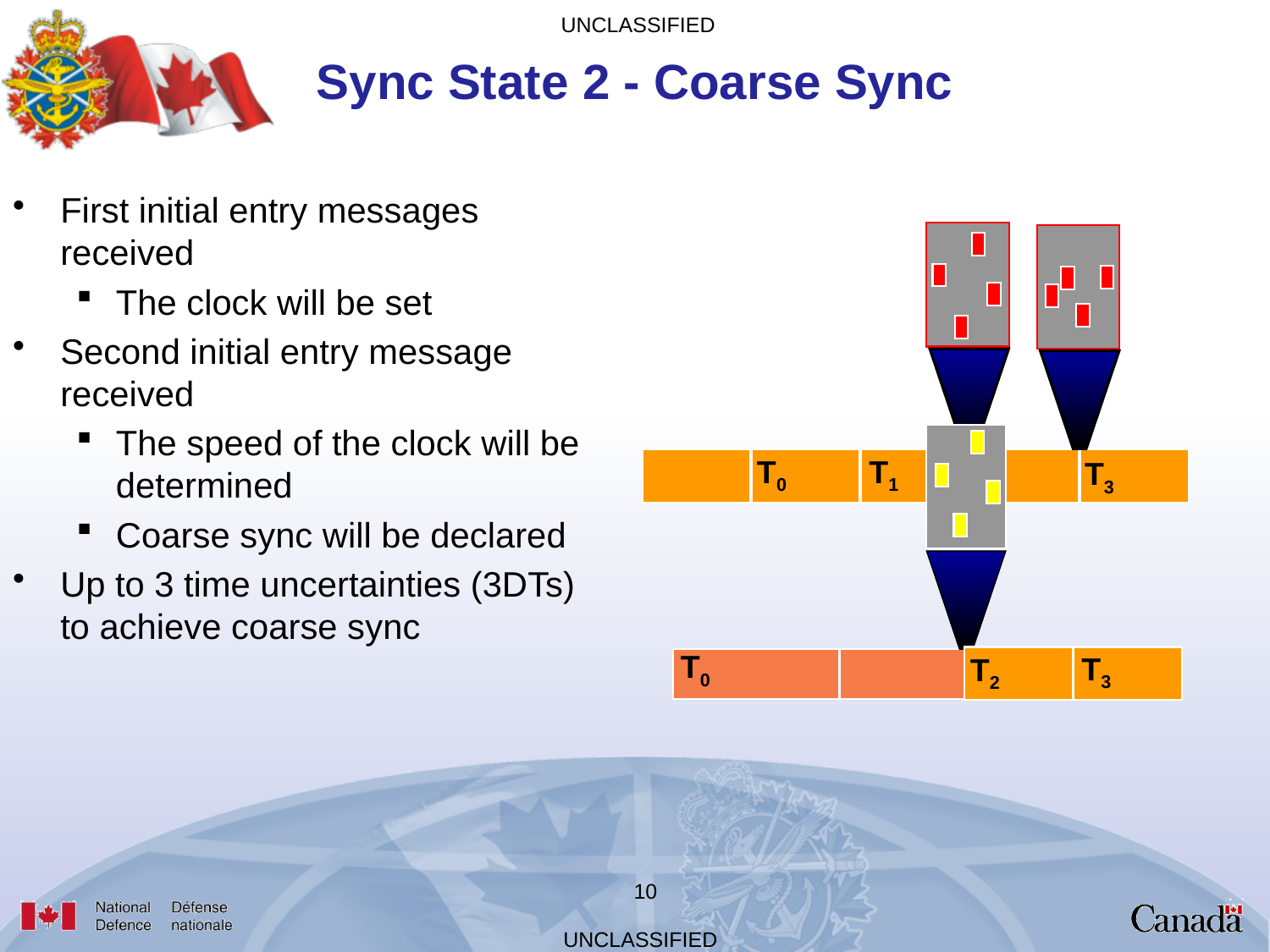

Sync State 2 - Coarse Sync
First initial entry messages received
The clock will be set
Second initial entry message received
The speed of the clock will be determined
Coarse sync will be declared
Up to 3 time uncertainties (3DTs) to achieve coarse sync

T1
T0
T3

T0
T3
T2